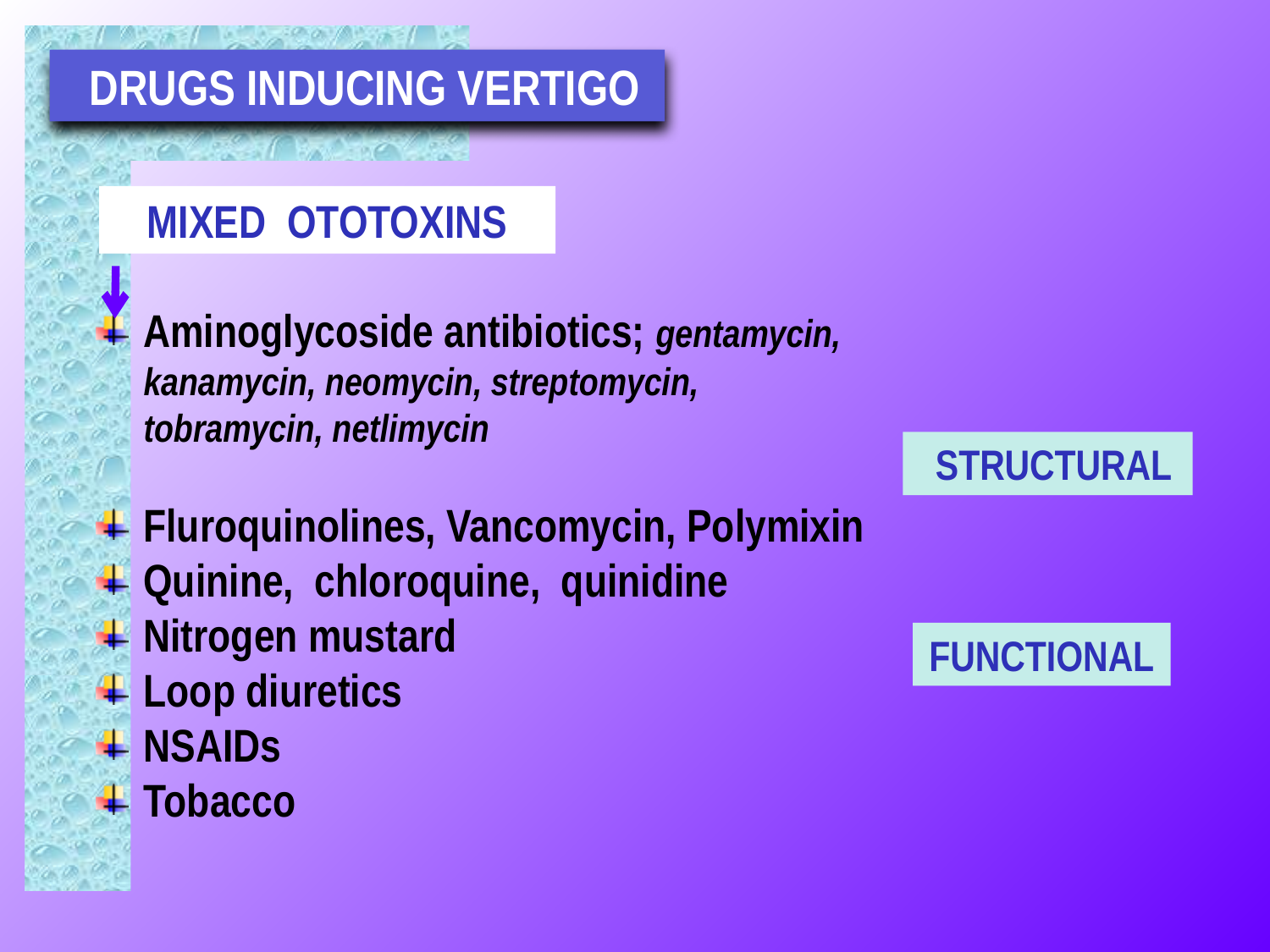

DRUGS INDUCING VERTIGO
MIXED  OTOTOXINS
Aminoglycoside antibiotics; gentamycin, kanamycin, neomycin, streptomycin, tobramycin, netlimycin
Fluroquinolines, Vancomycin, Polymixin
Quinine,  chloroquine,  quinidine
Nitrogen mustard
Loop diuretics
NSAIDs
Tobacco

STRUCTURAL
FUNCTIONAL